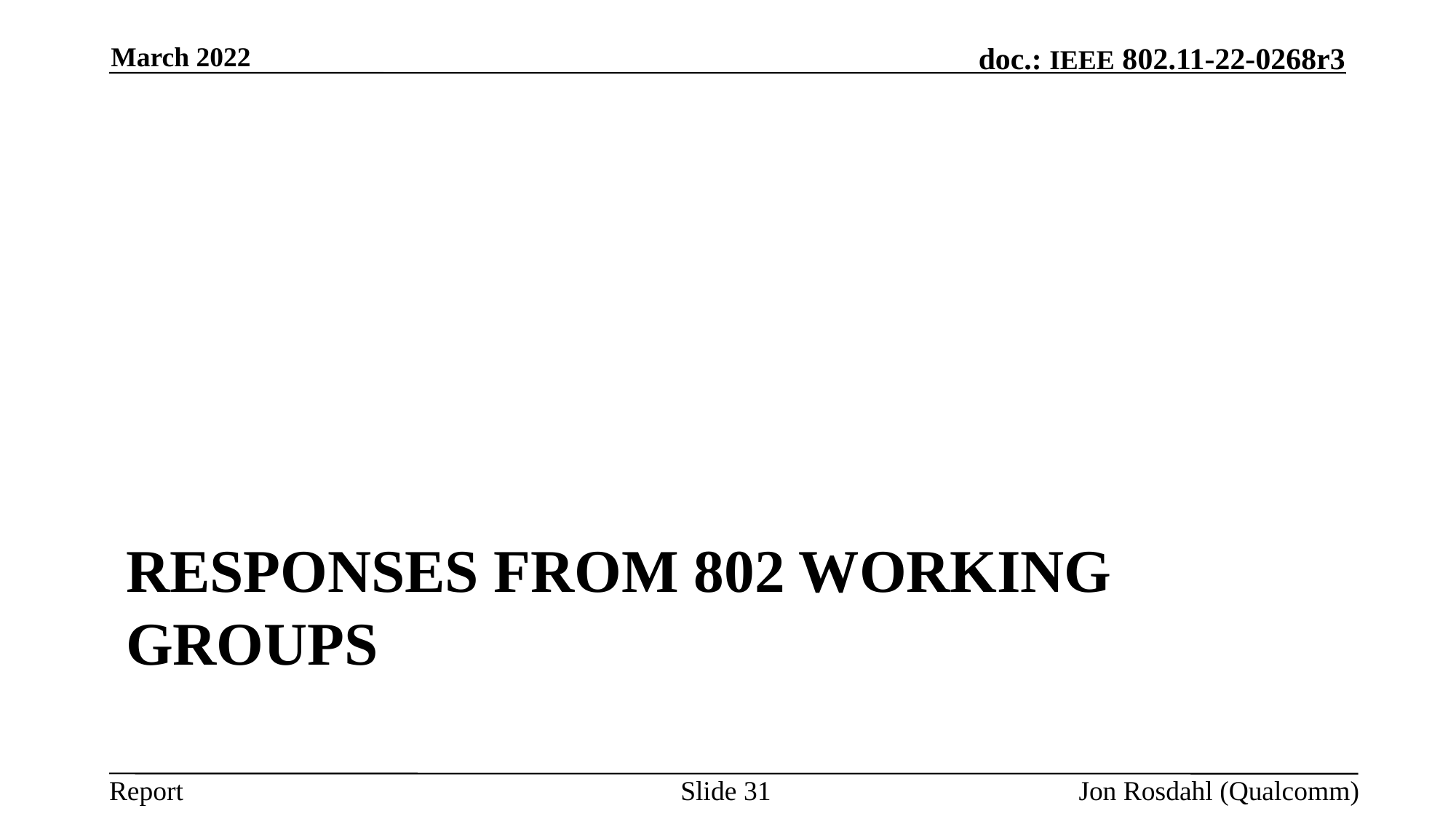

March 2022

# Responses from 802 Working Groups
Slide 31
Jon Rosdahl (Qualcomm)